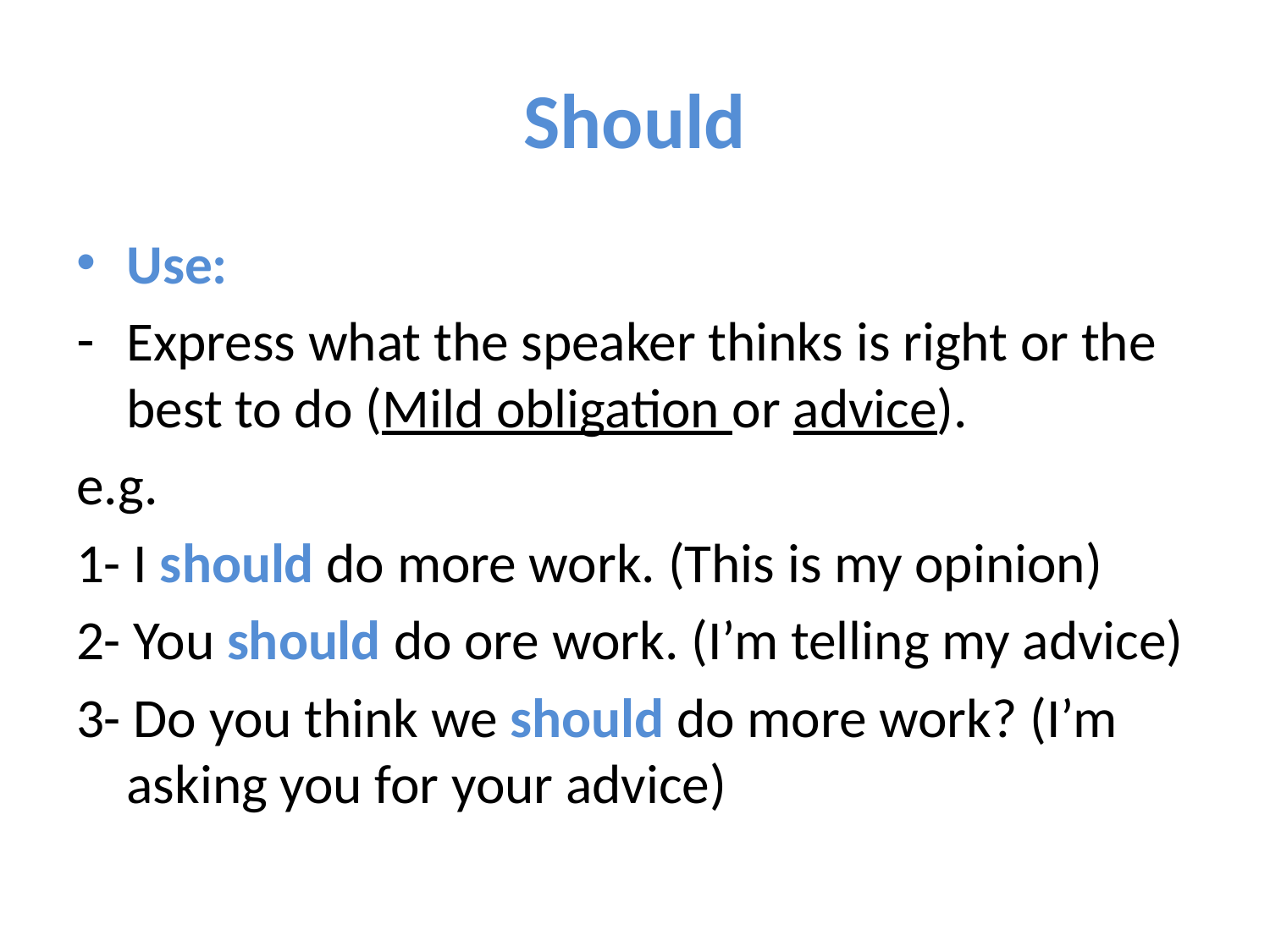

# Should
Use:
Express what the speaker thinks is right or the best to do (Mild obligation or advice).
e.g.
1- I should do more work. (This is my opinion)
2- You should do ore work. (I’m telling my advice)
3- Do you think we should do more work? (I’m asking you for your advice)